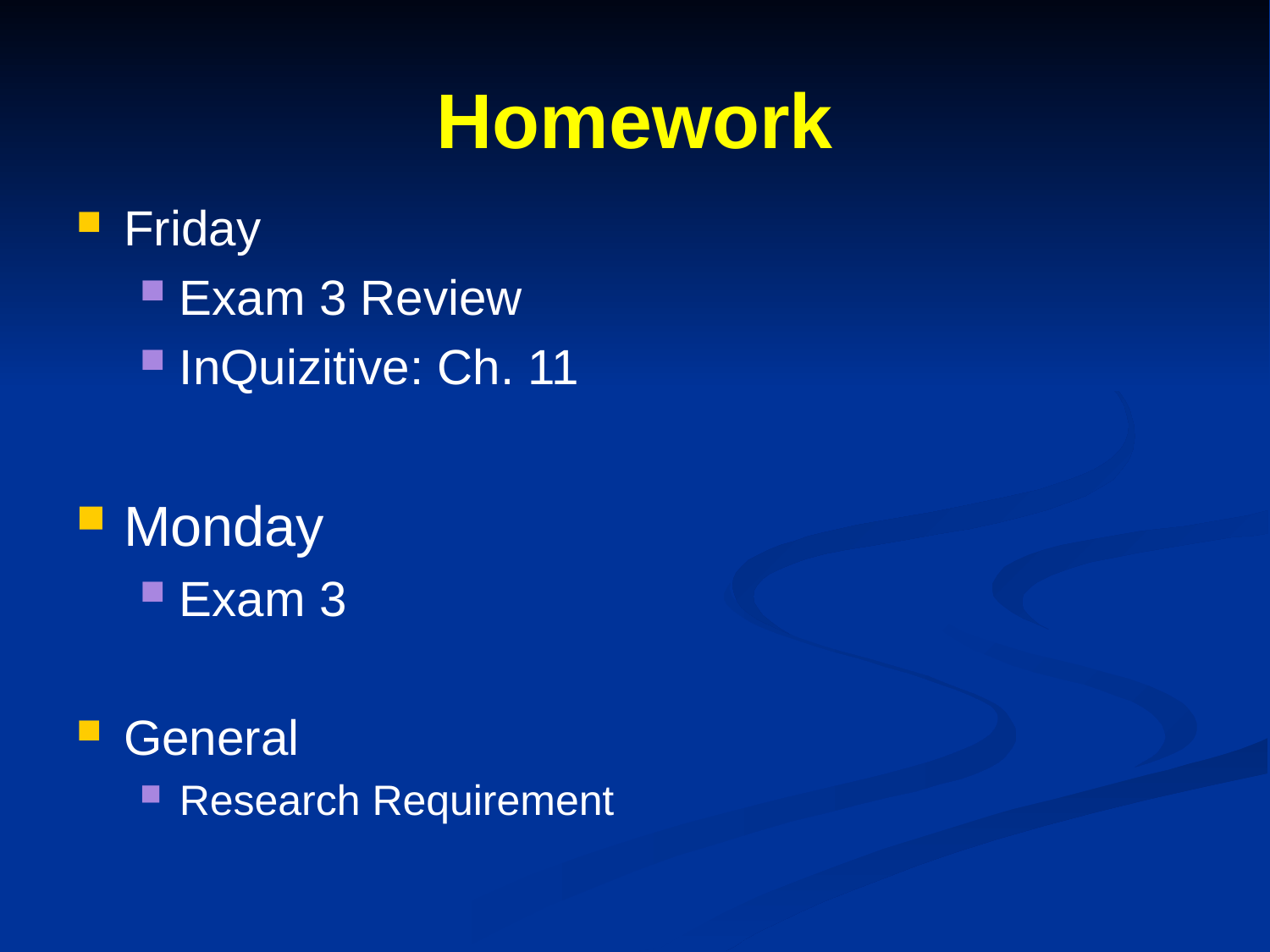

# Homework
Friday
Exam 3 Review
InQuizitive: Ch. 11

Monday
Exam 3

General
Research Requirement